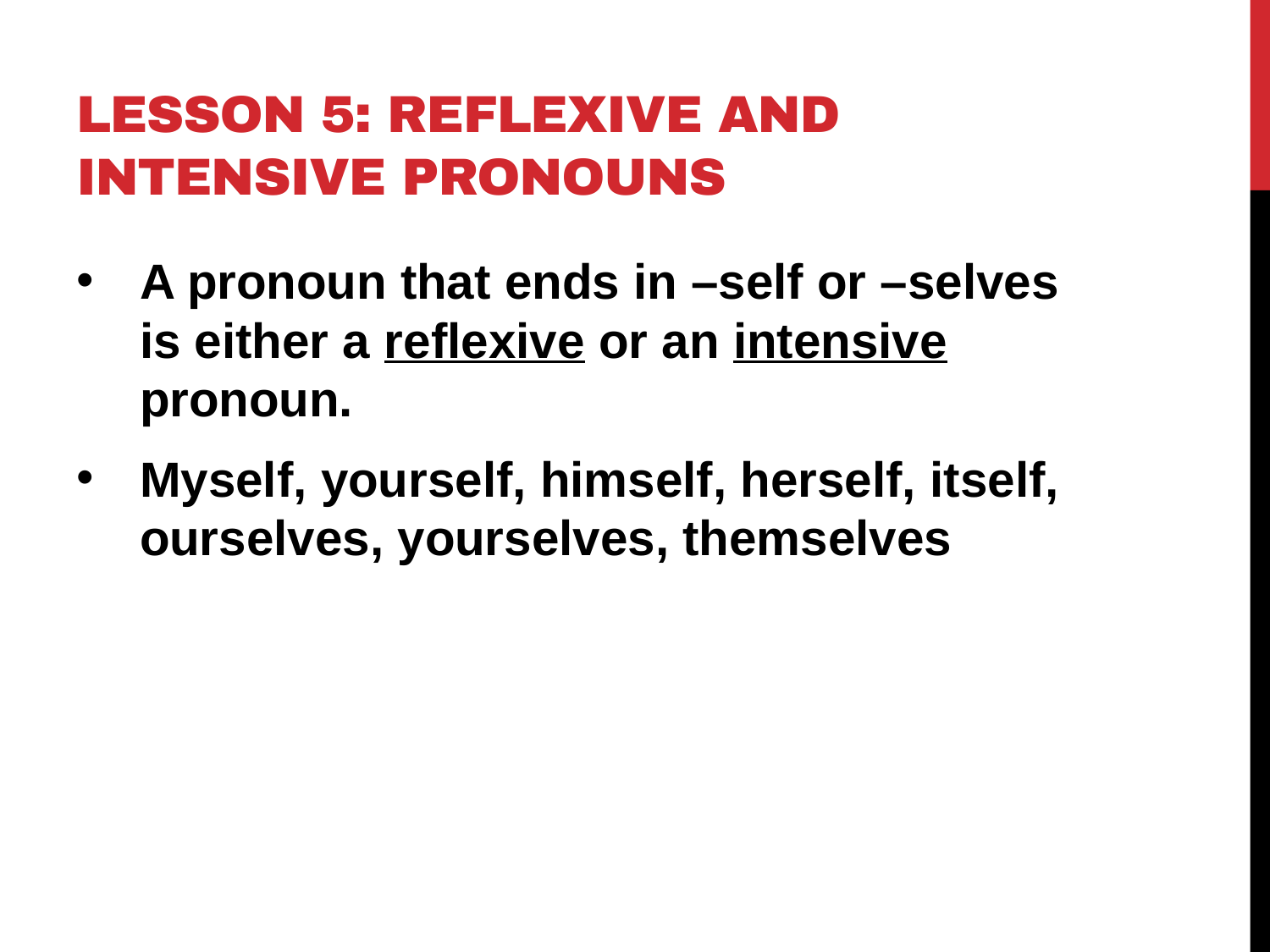

# Lesson 5: Reflexive and Intensive Pronouns
A pronoun that ends in –self or –selves is either a reflexive or an intensive pronoun.
Myself, yourself, himself, herself, itself, ourselves, yourselves, themselves